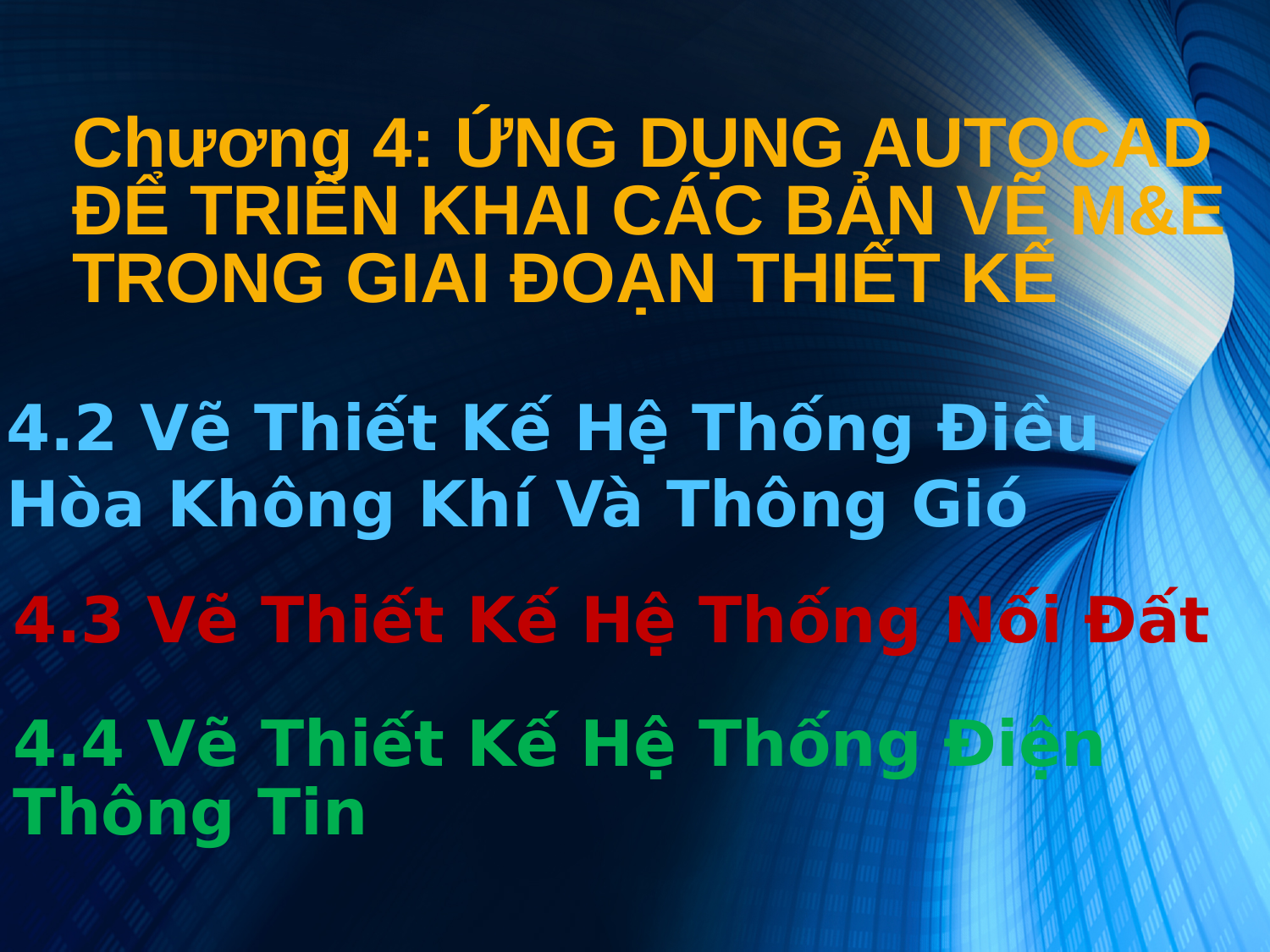

# Chương 4: ỨNG DỤNG AUTOCAD ĐỂ TRIỂN KHAI CÁC BẢN VẼ M&E TRONG GIAI ĐOẠN THIẾT KẾ
4.2 Vẽ Thiết Kế Hệ Thống Điều Hòa Không Khí Và Thông Gió
4.3 Vẽ Thiết Kế Hệ Thống Nối Đất
4.4 Vẽ Thiết Kế Hệ Thống Điện Thông Tin